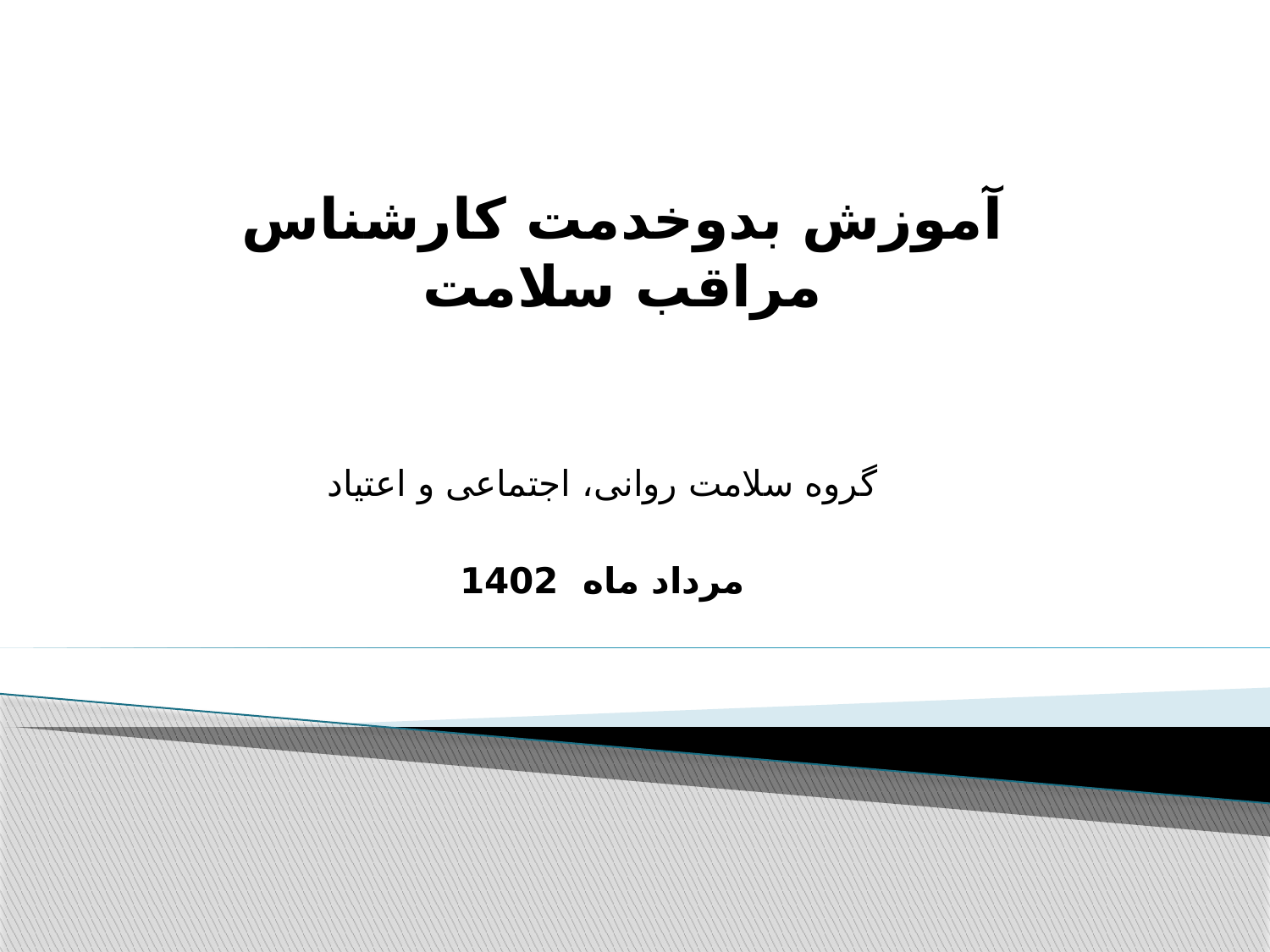

# آموزش بدوخدمت کارشناس مراقب سلامت
گروه سلامت روانی، اجتماعی و اعتیاد

مرداد ماه  1402